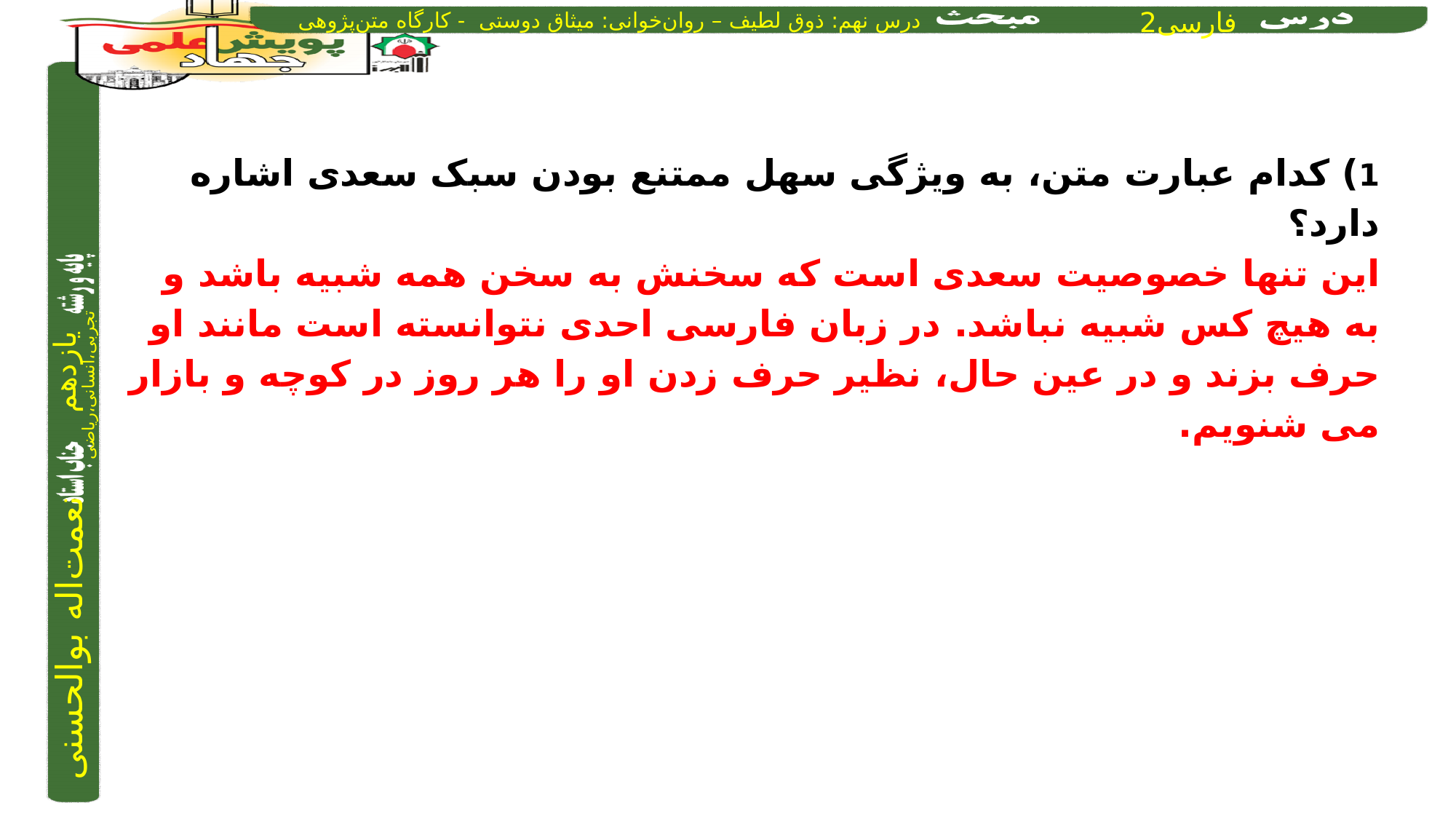

1) کدام عبارت متن، به ویژگی سهل ممتنع بودن سبک سعدی اشاره دارد؟
این تنها خصوصیت سعدی است که سخنش به سخن همه شبیه باشد و به هیچ کس شبیه نباشد. در زبان فارسی احدی نتوانسته است مانند او حرف بزند و در عین حال، نظیر حرف زدن او را هر روز در کوچه و بازار می شنویم.